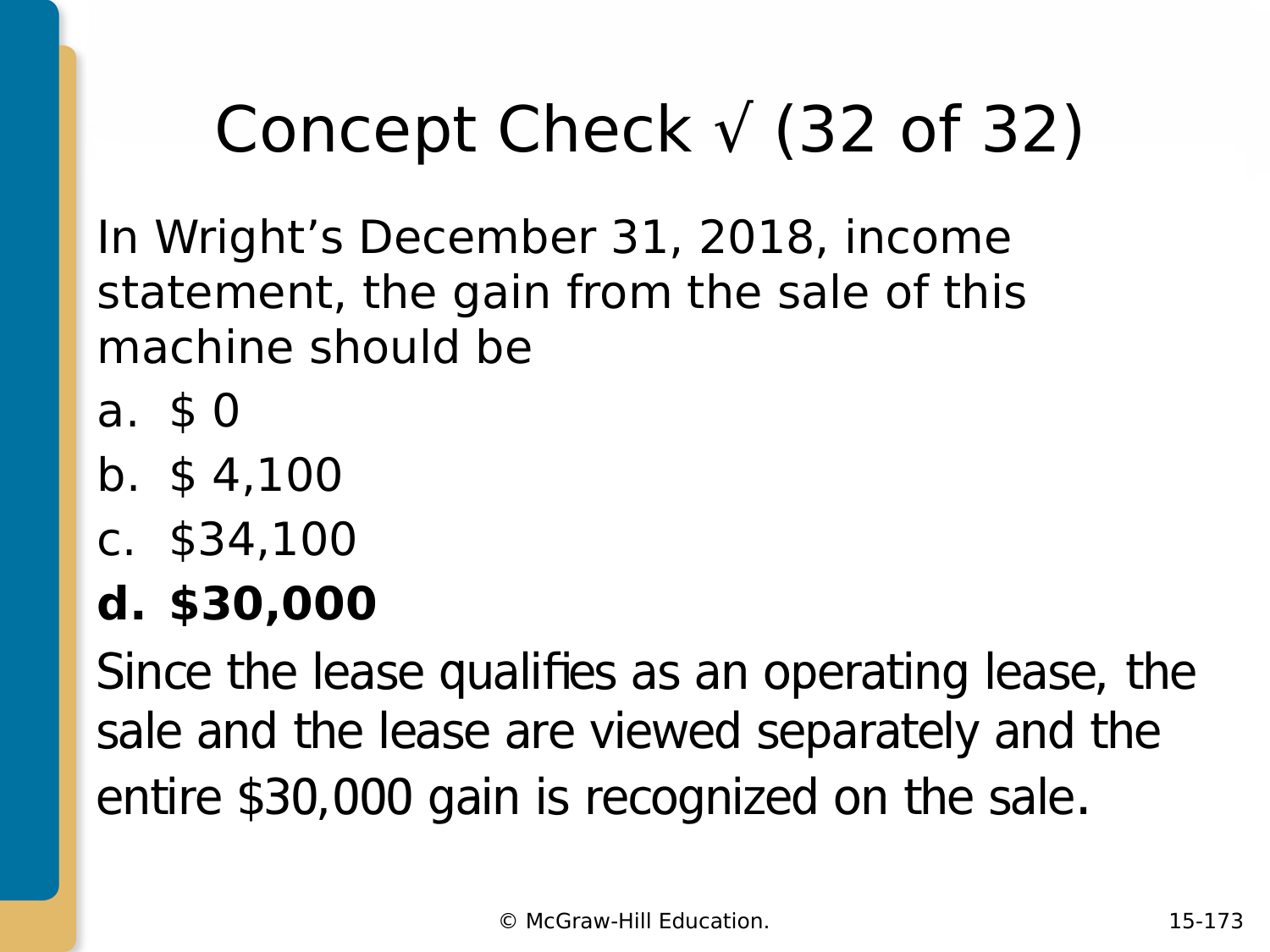

# Concept Check √ (32 of 32)
In Wright’s December 31, 2018, income statement, the gain from the sale of this machine should be
$ 0
$ 4,100
$34,100
$30,000
Since the lease qualifies as an operating lease, the sale and the lease are viewed separately and the entire $30,000 gain is recognized on the sale.